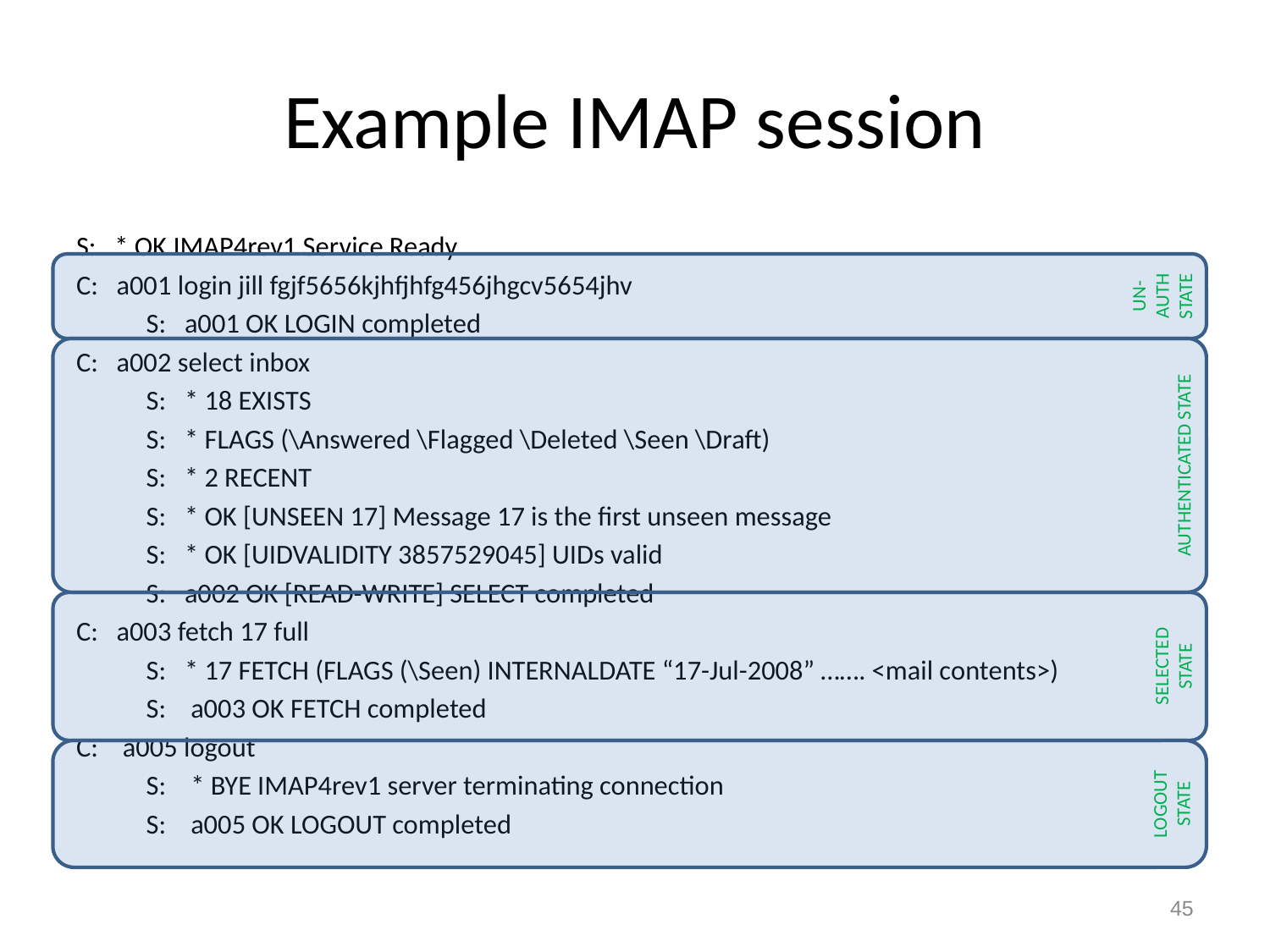

# Example IMAP session
S:   * OK IMAP4rev1 Service Ready
C:   a001 login jill fgjf5656kjhfjhfg456jhgcv5654jhv
	S:   a001 OK LOGIN completed
C:   a002 select inbox
	S:   * 18 EXISTS
	S:   * FLAGS (\Answered \Flagged \Deleted \Seen \Draft)
	S:   * 2 RECENT
	S:   * OK [UNSEEN 17] Message 17 is the first unseen message
	S:   * OK [UIDVALIDITY 3857529045] UIDs valid
	S:   a002 OK [READ-WRITE] SELECT completed
C:   a003 fetch 17 full
	S:   * 17 FETCH (FLAGS (\Seen) INTERNALDATE “17-Jul-2008” ……. <mail contents>)
	S:    a003 OK FETCH completed
C:    a005 logout
	S:    * BYE IMAP4rev1 server terminating connection
	S:    a005 OK LOGOUT completed
UN-AUTH STATE
AUTHENTICATED STATE
SELECTED STATE
LOGOUT STATE
45